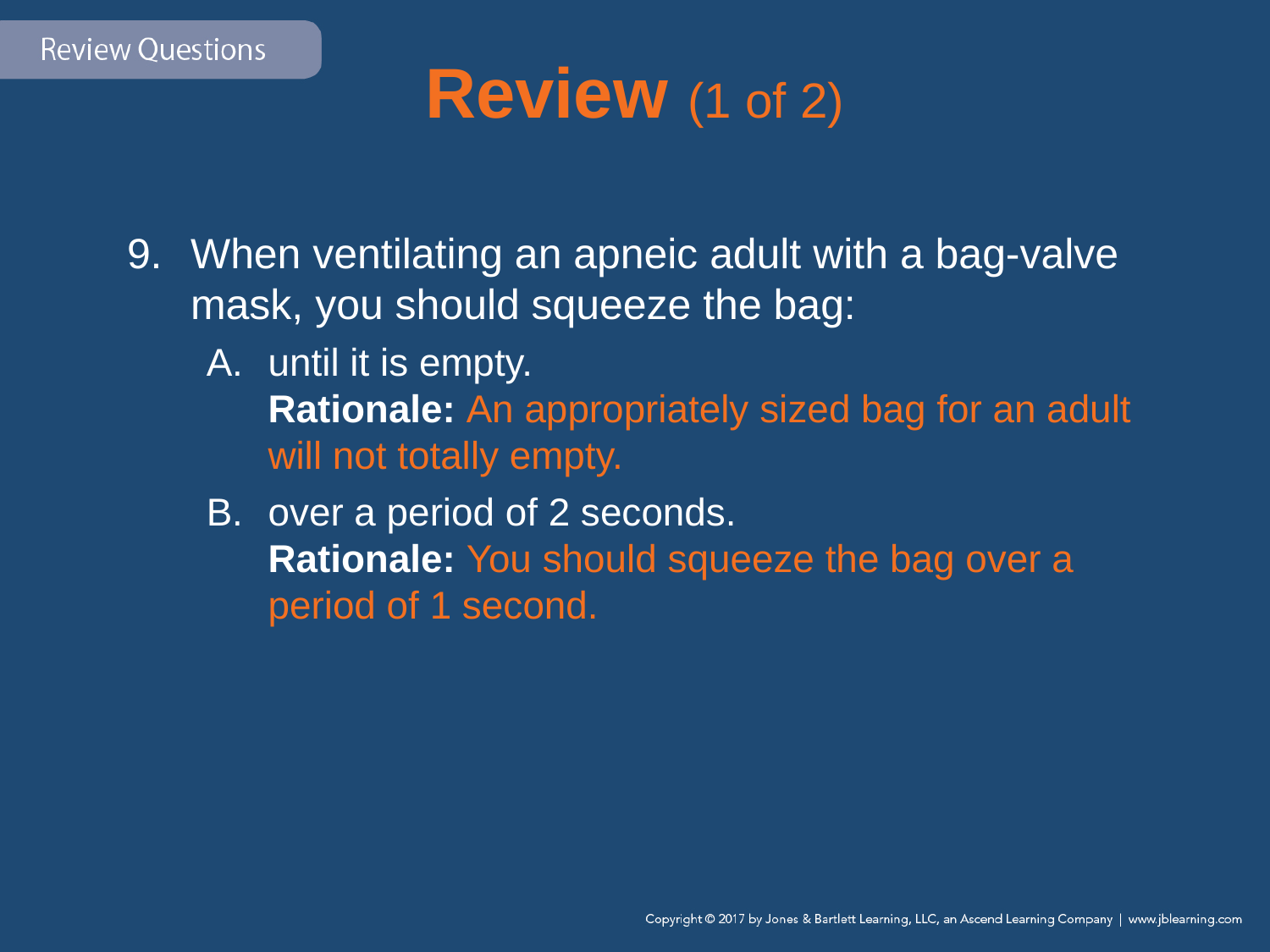

# Review (1 of 2)
When ventilating an apneic adult with a bag-valve mask, you should squeeze the bag:
until it is empty.
Rationale: An appropriately sized bag for an adult will not totally empty.
over a period of 2 seconds.
Rationale: You should squeeze the bag over a period of 1 second.